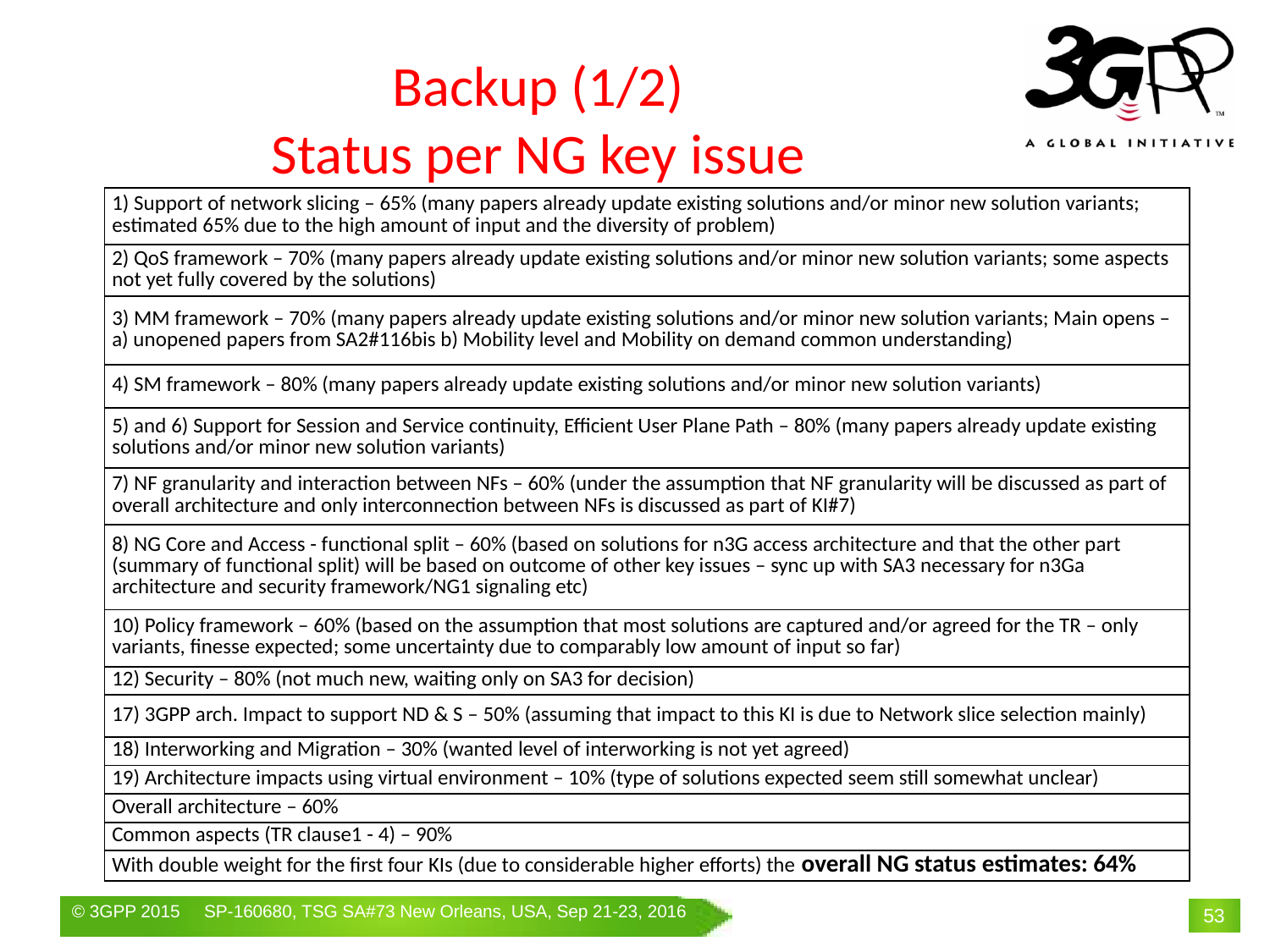

# Backup (1/2) Status per NG key issue
| 1) Support of network slicing – 65% (many papers already update existing solutions and/or minor new solution variants; estimated 65% due to the high amount of input and the diversity of problem) |
| --- |
| 2) QoS framework – 70% (many papers already update existing solutions and/or minor new solution variants; some aspects not yet fully covered by the solutions) |
| 3) MM framework – 70% (many papers already update existing solutions and/or minor new solution variants; Main opens – a) unopened papers from SA2#116bis b) Mobility level and Mobility on demand common understanding) |
| 4) SM framework – 80% (many papers already update existing solutions and/or minor new solution variants) |
| 5) and 6) Support for Session and Service continuity, Efficient User Plane Path – 80% (many papers already update existing solutions and/or minor new solution variants) |
| 7) NF granularity and interaction between NFs – 60% (under the assumption that NF granularity will be discussed as part of overall architecture and only interconnection between NFs is discussed as part of KI#7) |
| 8) NG Core and Access - functional split – 60% (based on solutions for n3G access architecture and that the other part (summary of functional split) will be based on outcome of other key issues – sync up with SA3 necessary for n3Ga architecture and security framework/NG1 signaling etc) |
| 10) Policy framework – 60% (based on the assumption that most solutions are captured and/or agreed for the TR – only variants, finesse expected; some uncertainty due to comparably low amount of input so far) |
| 12) Security – 80% (not much new, waiting only on SA3 for decision) |
| 17) 3GPP arch. Impact to support ND & S – 50% (assuming that impact to this KI is due to Network slice selection mainly) |
| 18) Interworking and Migration – 30% (wanted level of interworking is not yet agreed) |
| 19) Architecture impacts using virtual environment – 10% (type of solutions expected seem still somewhat unclear) |
| Overall architecture – 60% |
| Common aspects (TR clause1 - 4) – 90% |
| With double weight for the first four KIs (due to considerable higher efforts) the overall NG status estimates: 64% |